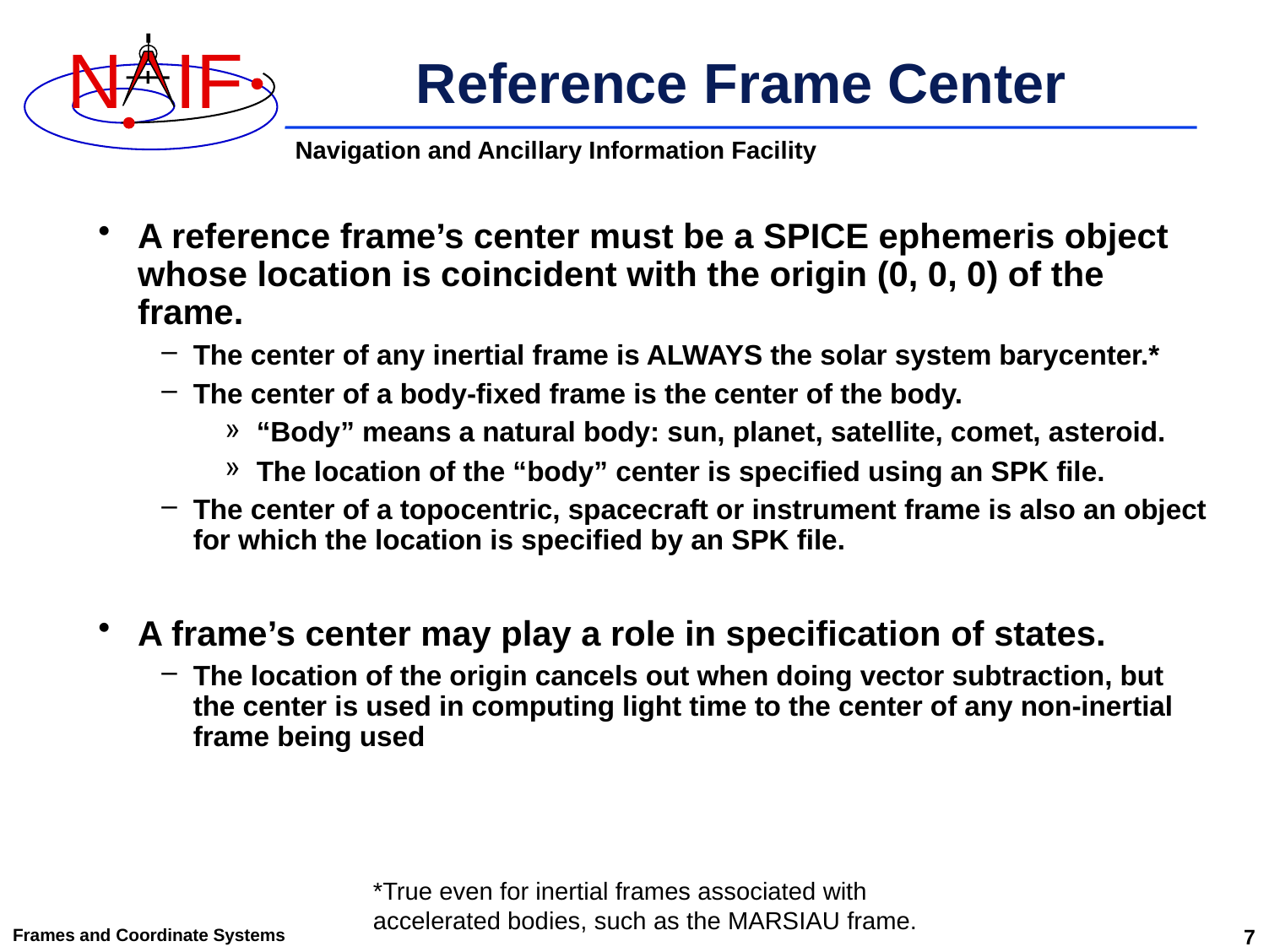

# Reference Frame Center
A reference frame’s center must be a SPICE ephemeris object whose location is coincident with the origin (0, 0, 0) of the frame.
The center of any inertial frame is ALWAYS the solar system barycenter.*
The center of a body-fixed frame is the center of the body.
“Body” means a natural body: sun, planet, satellite, comet, asteroid.
The location of the “body” center is specified using an SPK file.
The center of a topocentric, spacecraft or instrument frame is also an object for which the location is specified by an SPK file.

A frame’s center may play a role in specification of states.
The location of the origin cancels out when doing vector subtraction, but the center is used in computing light time to the center of any non-inertial frame being used

*True even for inertial frames associated with accelerated bodies, such as the MARSIAU frame.
Frames and Coordinate Systems
7